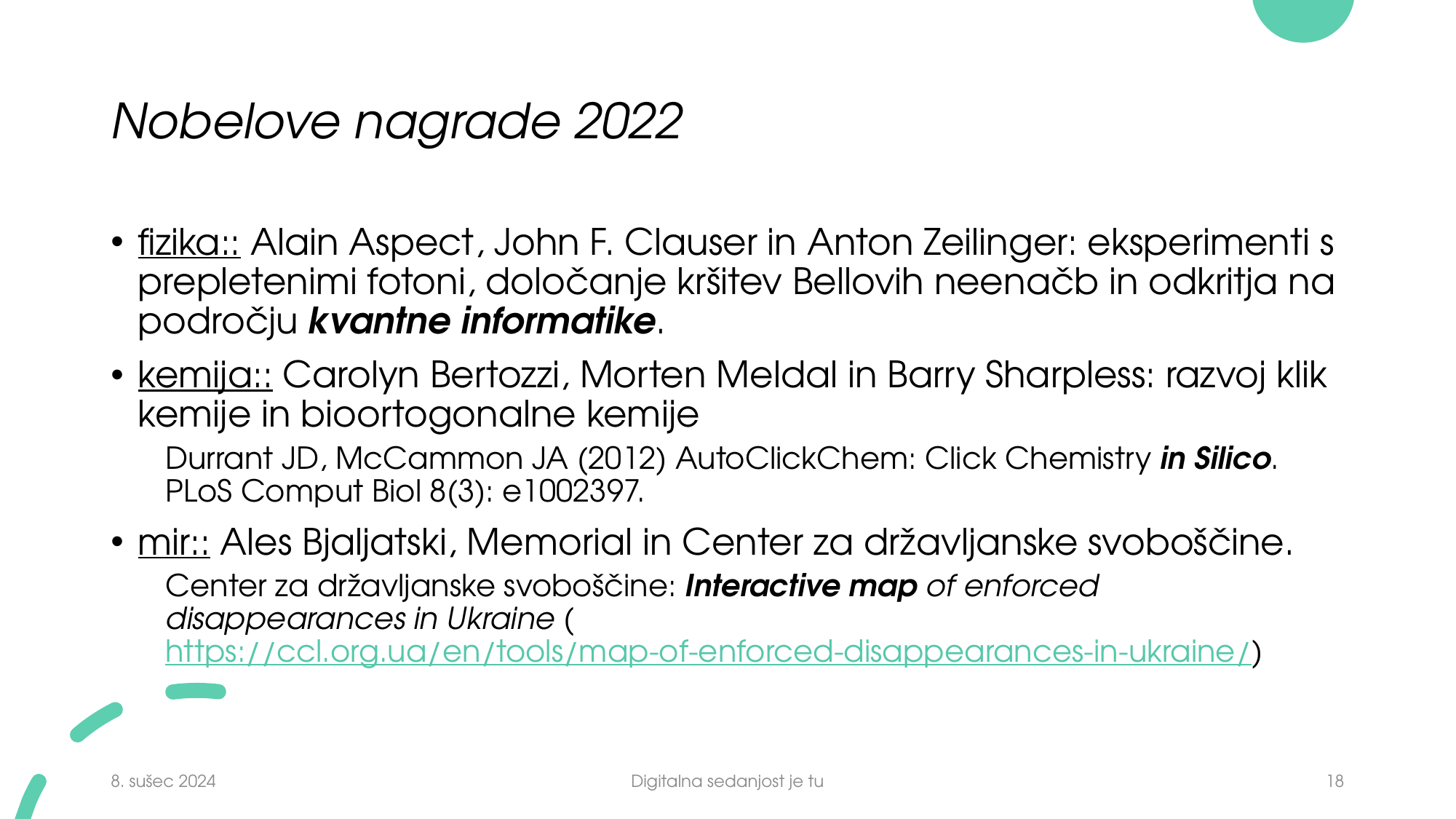

# Nobelove nagrade 2022
fizika:: Alain Aspect, John F. Clauser in Anton Zeilinger: eksperimenti s prepletenimi fotoni, določanje kršitev Bellovih neenačb in odkritja na področju kvantne informatike.
kemija:: Carolyn Bertozzi, Morten Meldal in Barry Sharpless: razvoj klik kemije in bioortogonalne kemije
Durrant JD, McCammon JA (2012) AutoClickChem: Click Chemistry in Silico. PLoS Comput Biol 8(3): e1002397.
mir:: Ales Bjaljatski, Memorial in Center za državljanske svoboščine.
Center za državljanske svoboščine: Interactive map of enforced disappearances in Ukraine (https://ccl.org.ua/en/tools/map-of-enforced-disappearances-in-ukraine/)
8. sušec 2024
Digitalna sedanjost je tu
18